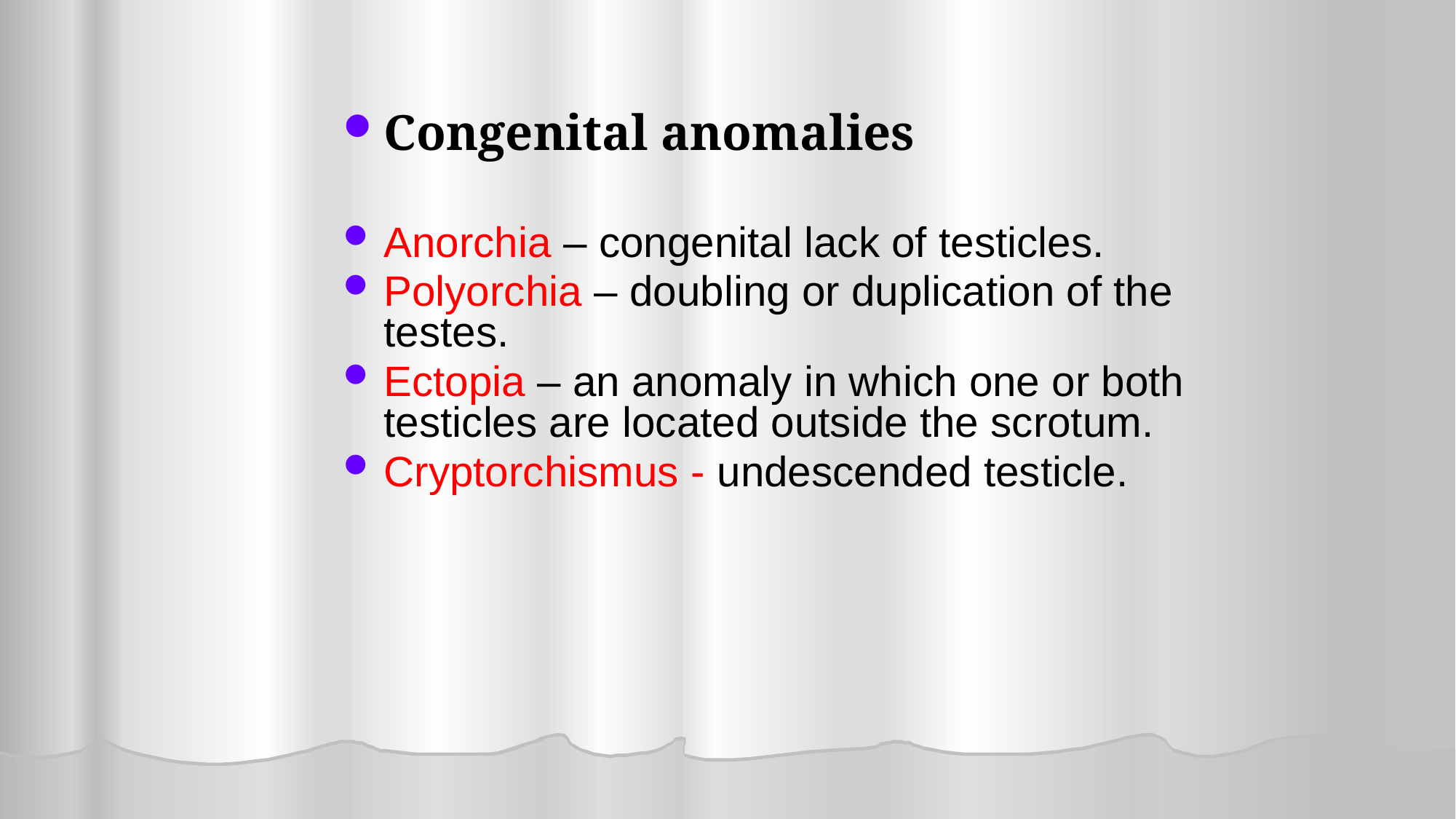

Congenital anomalies

Anorchia – congenital lack of testicles.
Polyorchia – doubling or duplication of the testes.
Ectopia – an anomaly in which one or both testicles are located outside the scrotum.
Cryptorchismus - undescended testicle.